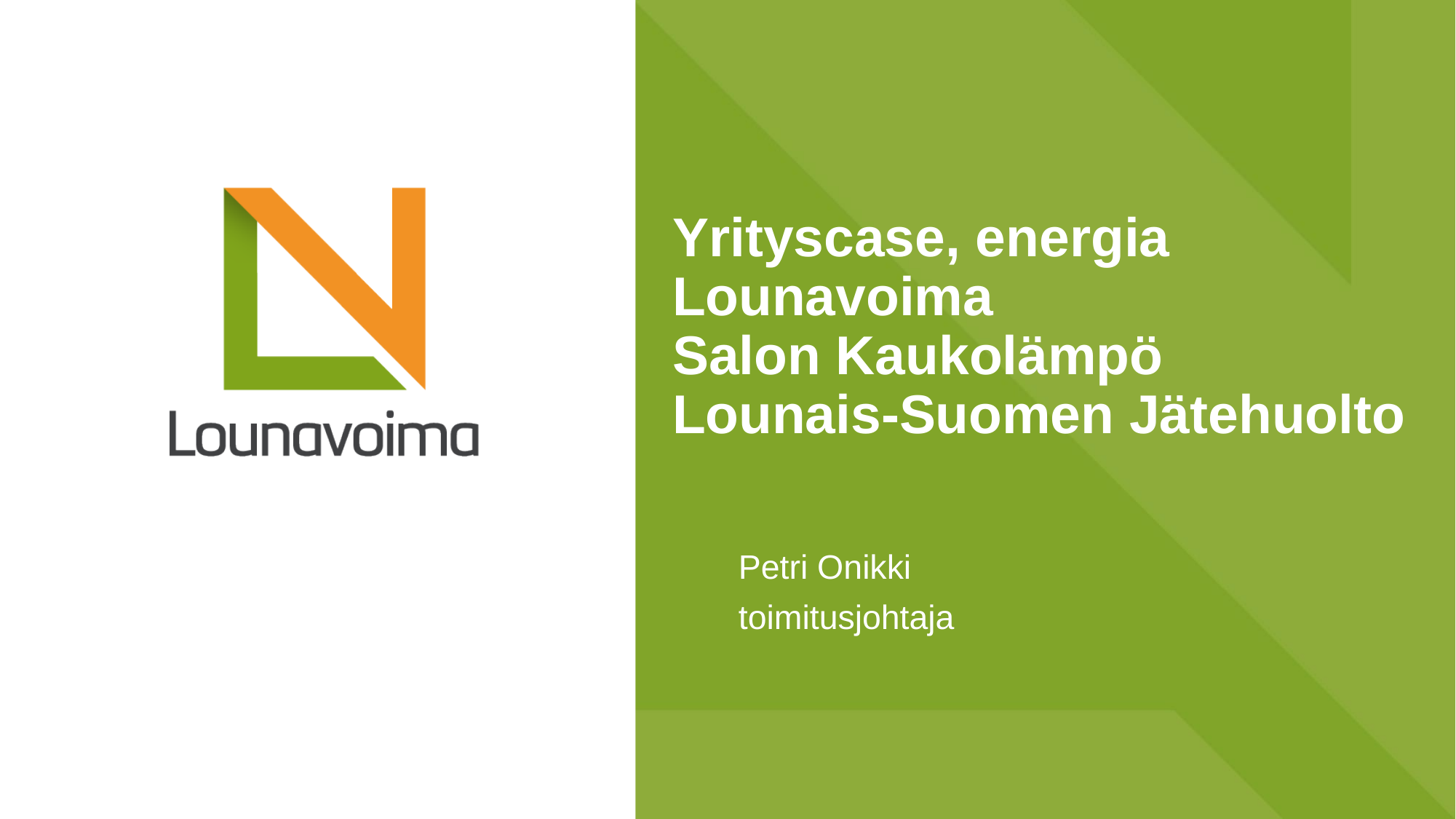

# Yrityscase, energia Lounavoima Salon Kaukolämpö Lounais-Suomen Jätehuolto
Petri Onikki
toimitusjohtaja